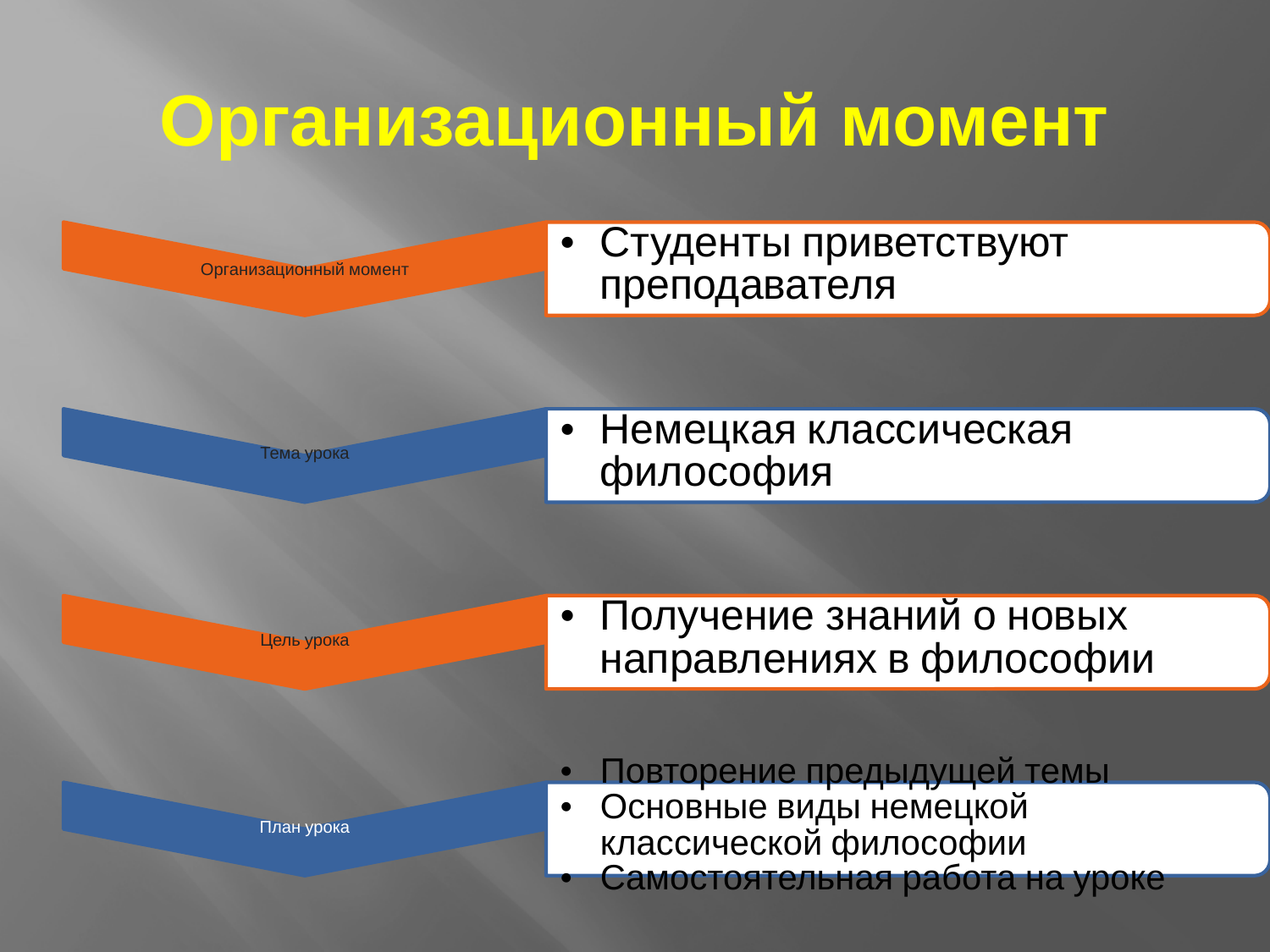

# Организационный момент
Организационный момент
Студенты приветствуют преподавателя
Тема урока
Немецкая классическая философия
Цель урока
Получение знаний о новых направлениях в философии
План урока
Повторение предыдущей темы
Основные виды немецкой классической философии
Самостоятельная работа на уроке